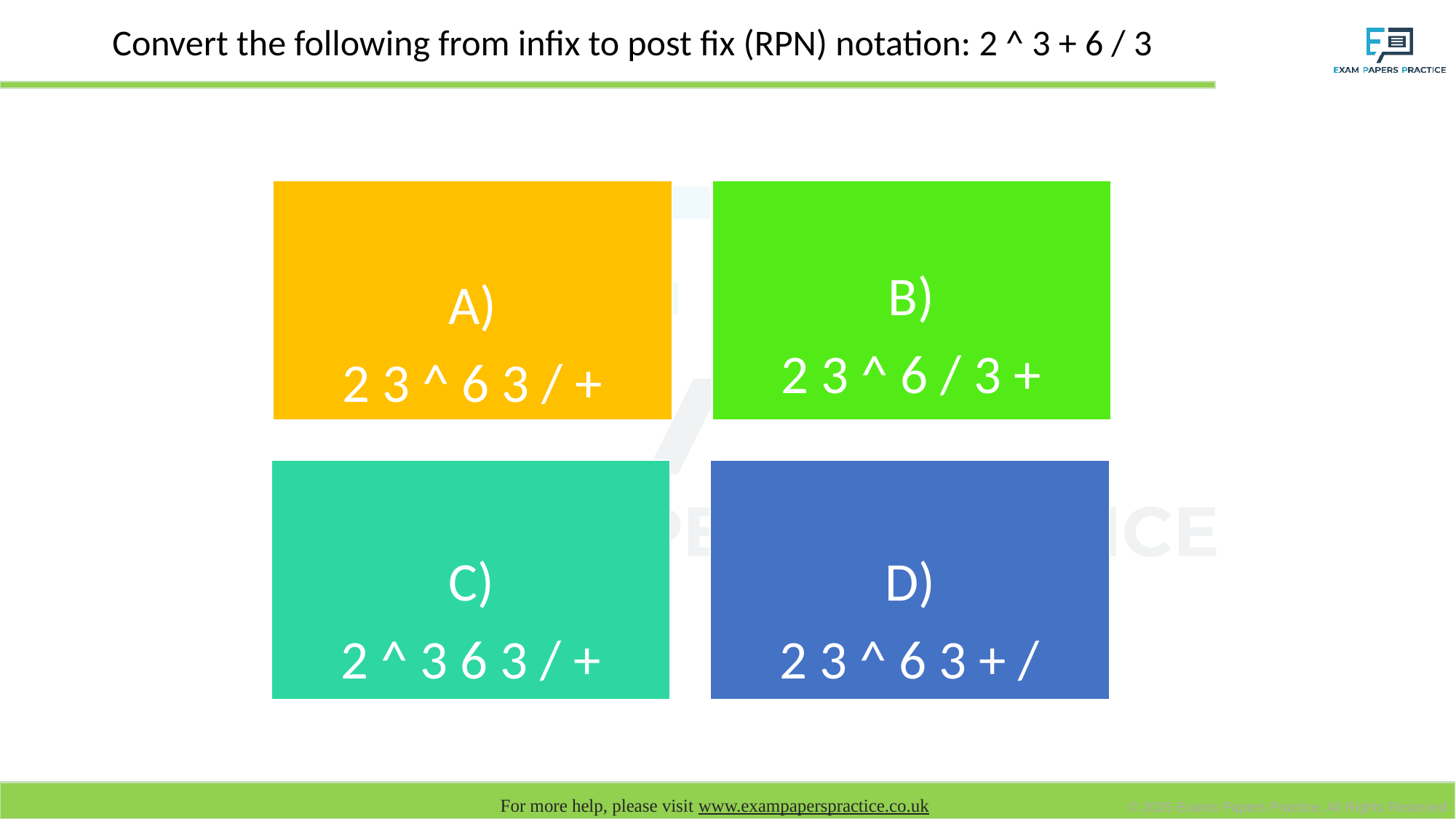

# Convert the following from infix to post fix (RPN) notation: 2 ^ 3 + 6 / 3

A)
2 3 ^ 6 3 / +

B)
2 3 ^ 6 / 3 +

C)
2 ^ 3 6 3 / +

D)
2 3 ^ 6 3 + /